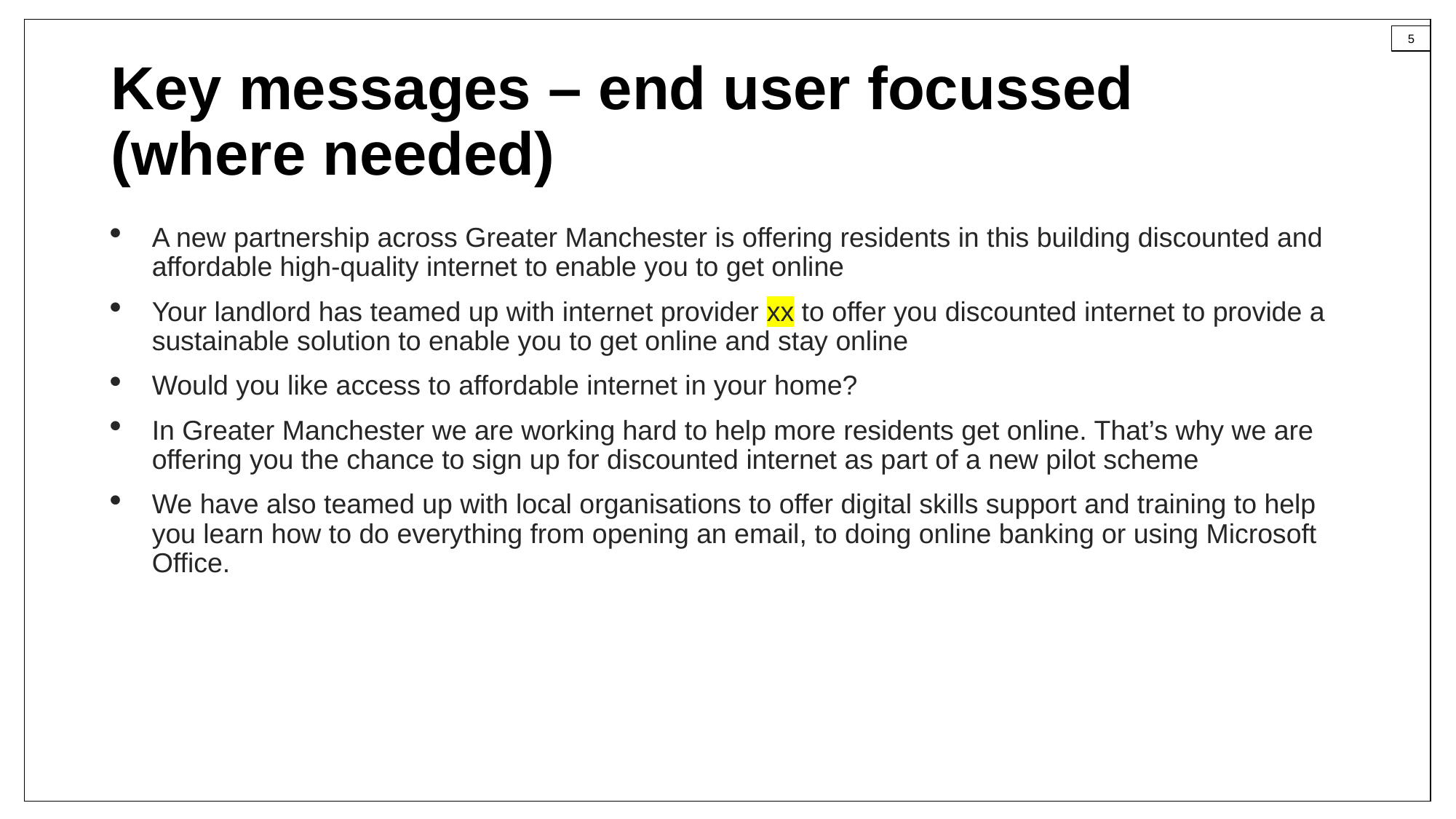

# Key messages – end user focussed (where needed)
A new partnership across Greater Manchester is offering residents in this building discounted and affordable high-quality internet to enable you to get online
Your landlord has teamed up with internet provider xx to offer you discounted internet to provide a sustainable solution to enable you to get online and stay online
Would you like access to affordable internet in your home?
In Greater Manchester we are working hard to help more residents get online. That’s why we are offering you the chance to sign up for discounted internet as part of a new pilot scheme
We have also teamed up with local organisations to offer digital skills support and training to help you learn how to do everything from opening an email, to doing online banking or using Microsoft Office.